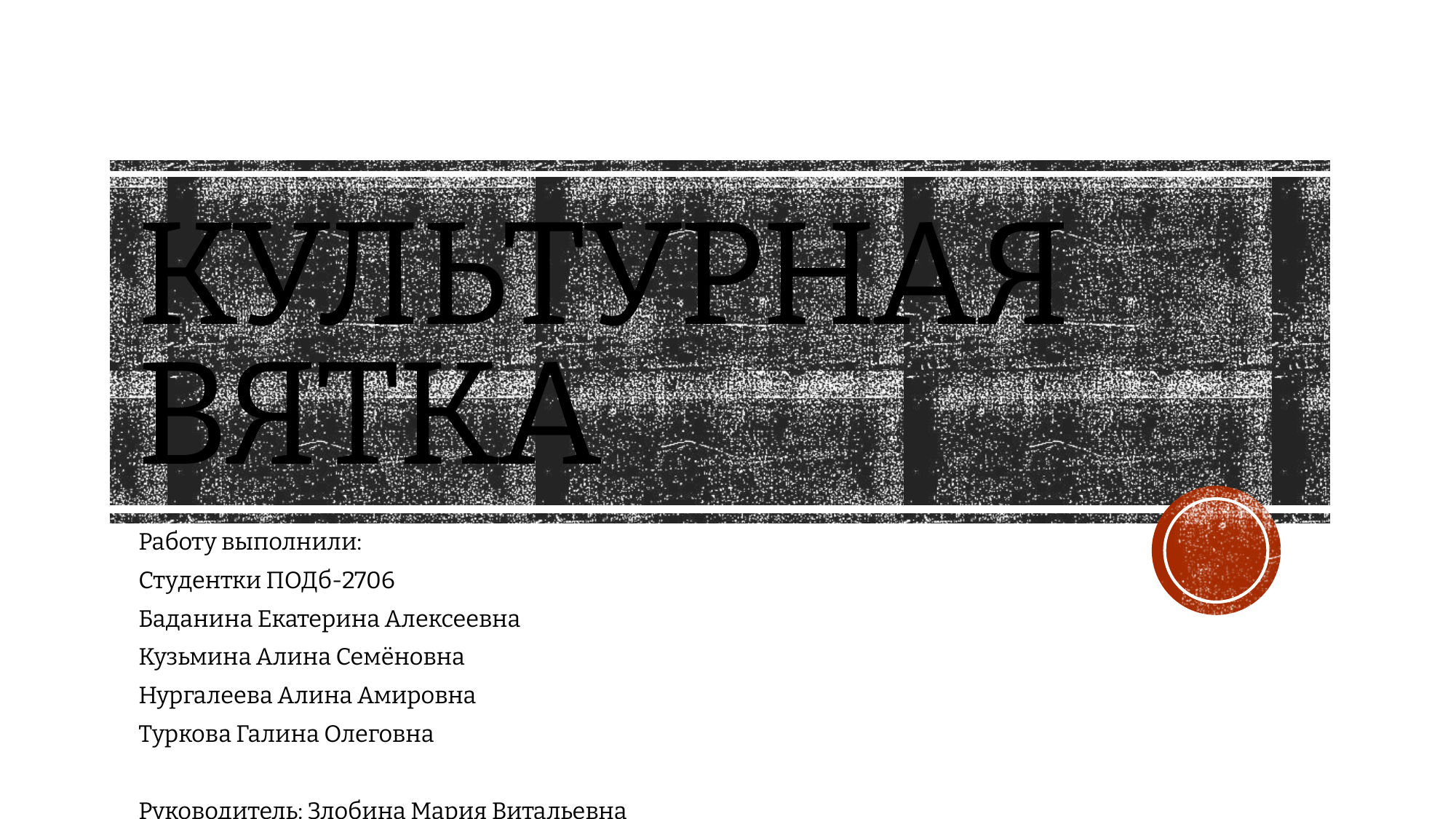

# Культурная вятка
Работу выполнили:
Студентки ПОДб-2706
Баданина Екатерина Алексеевна
Кузьмина Алина Семёновна
Нургалеева Алина Амировна
Туркова Галина Олеговна

Руководитель: Злобина Мария Витальевна